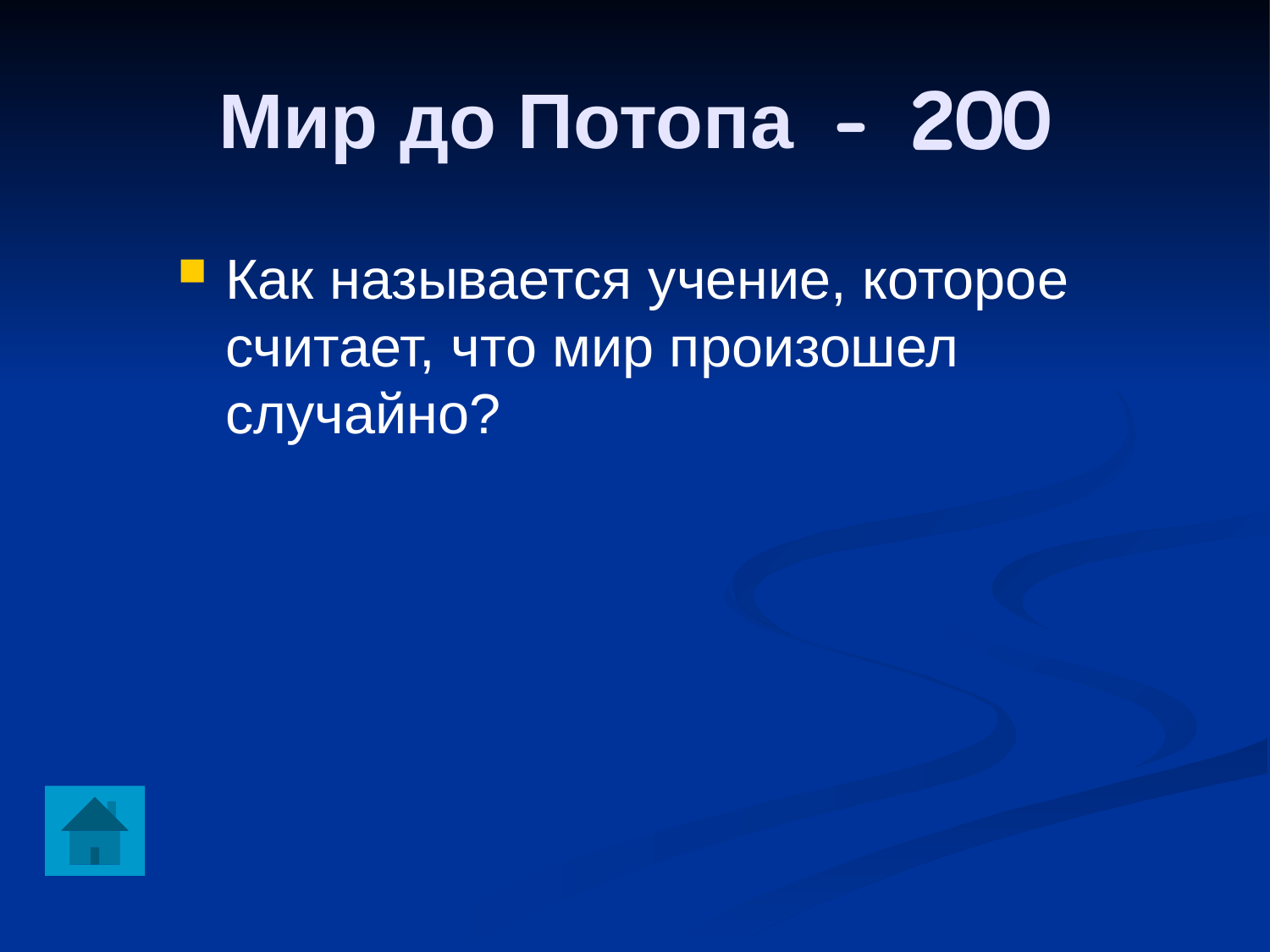

Мир до Потопа - 200
Как называется учение, которое считает, что мир произошел случайно?